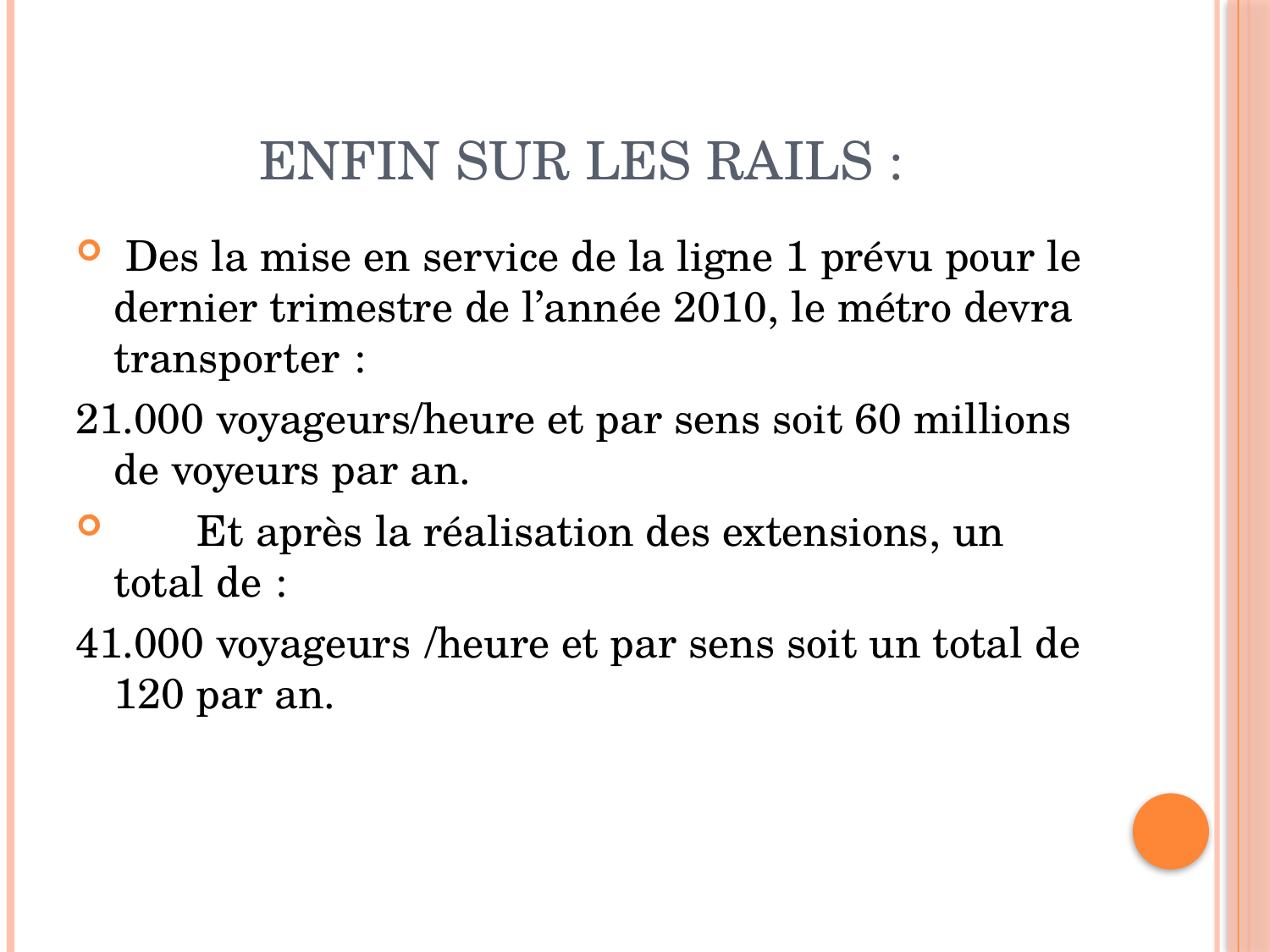

# Enfin sur les rails :
 Des la mise en service de la ligne 1 prévu pour le dernier trimestre de l’année 2010, le métro devra transporter :
21.000 voyageurs/heure et par sens soit 60 millions de voyeurs par an.
       Et après la réalisation des extensions, un total de :
41.000 voyageurs /heure et par sens soit un total de 120 par an.